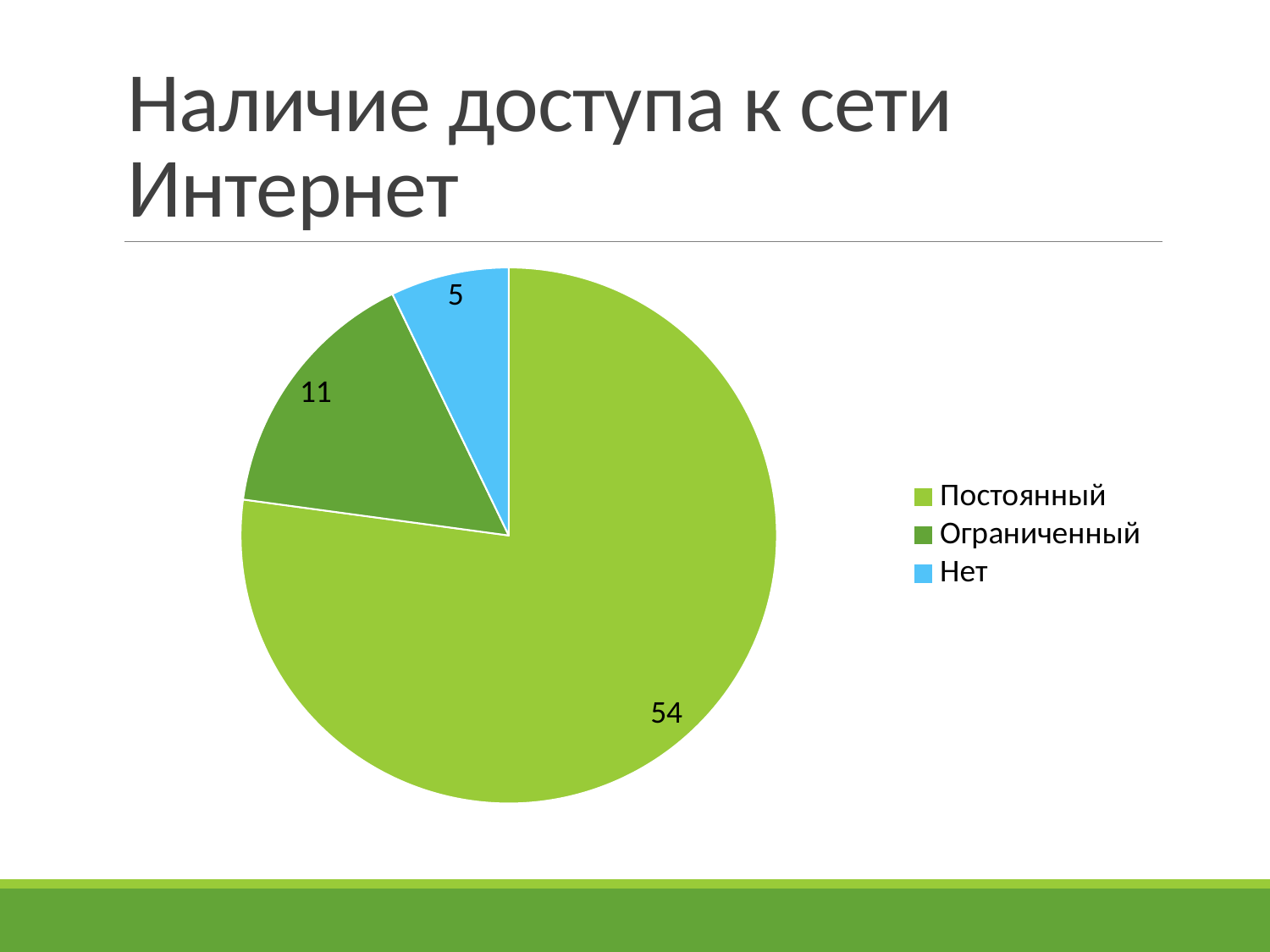

# Наличие доступа к сети Интернет

### Chart

| Category |  |
|---|---|
| Постоянный | 54.0 |
| Ограниченный | 11.0 |
| Нет | 5.0 |